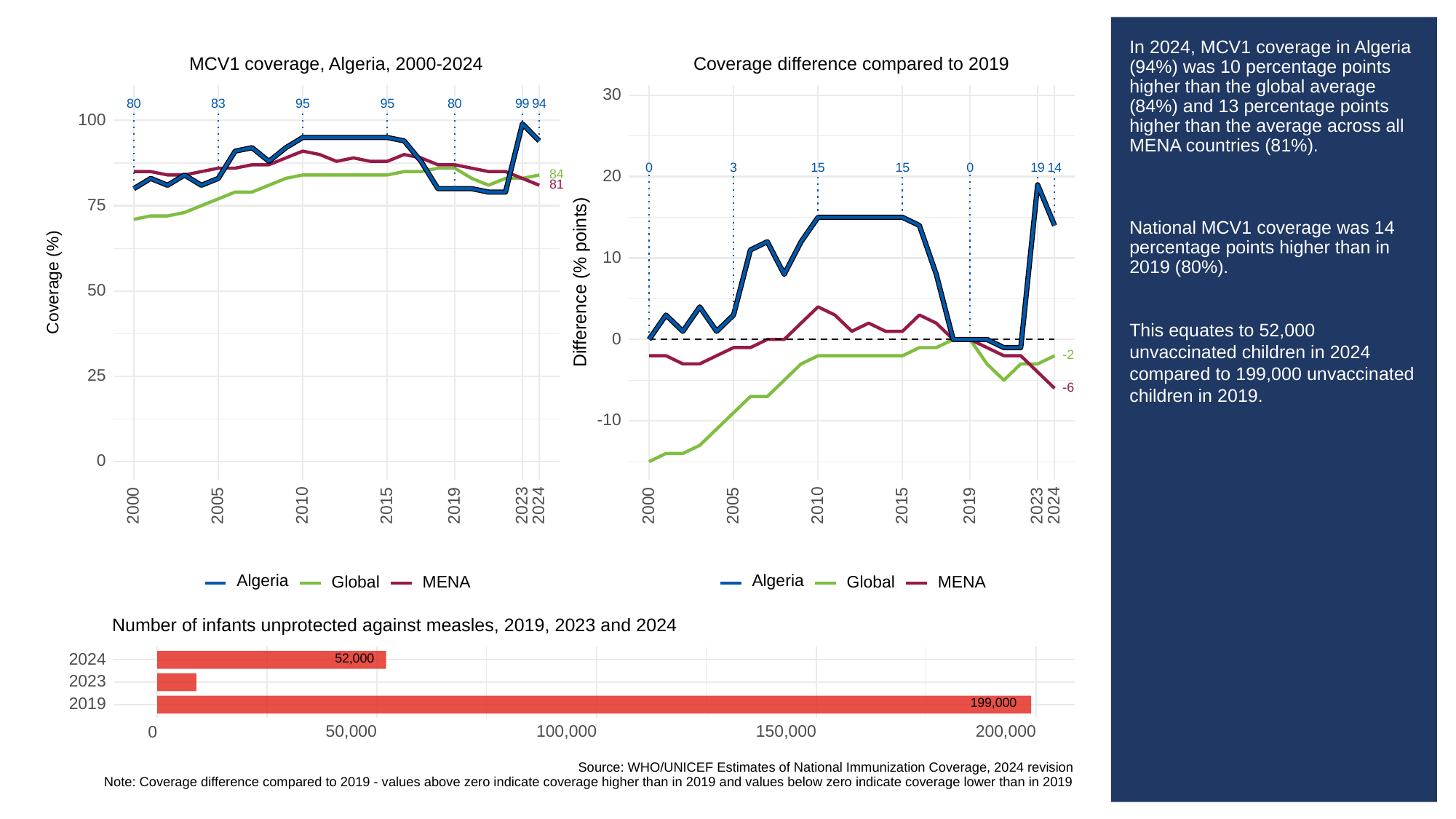

# In 2024, MCV1 coverage in Algeria (94%) was 10 percentage points higher than the global average (84%) and 13 percentage points higher than the average across all MENA countries (81%).

National MCV1 coverage was 14 percentage points higher than in 2019 (80%).

This equates to 52,000 unvaccinated children in 2024 compared to 199,000 unvaccinated children in 2019.

MCV1 coverage, Algeria, 2000-2024
Coverage difference compared to 2019

30

83
80
95
95
80
99
94

100

3
0
15
15
0
19
14

84
20

81

75

10

Difference (% points)
Coverage (%)
50

0

-2
25

-6
-10

0

2023
2023
2000
2005
2010
2015
2019
2024
2000
2005
2010
2015
2019
2024
Algeria
Algeria
Global
Global
MENA
MENA

Number of infants unprotected against measles, 2019, 2023 and 2024

52,000
2024

2023

199,000
2019

50,000
100,000
150,000
200,000
0
Source: WHO/UNICEF Estimates of National Immunization Coverage, 2024 revision
Note: Coverage difference compared to 2019 - values above zero indicate coverage higher than in 2019 and values below zero indicate coverage lower than in 2019